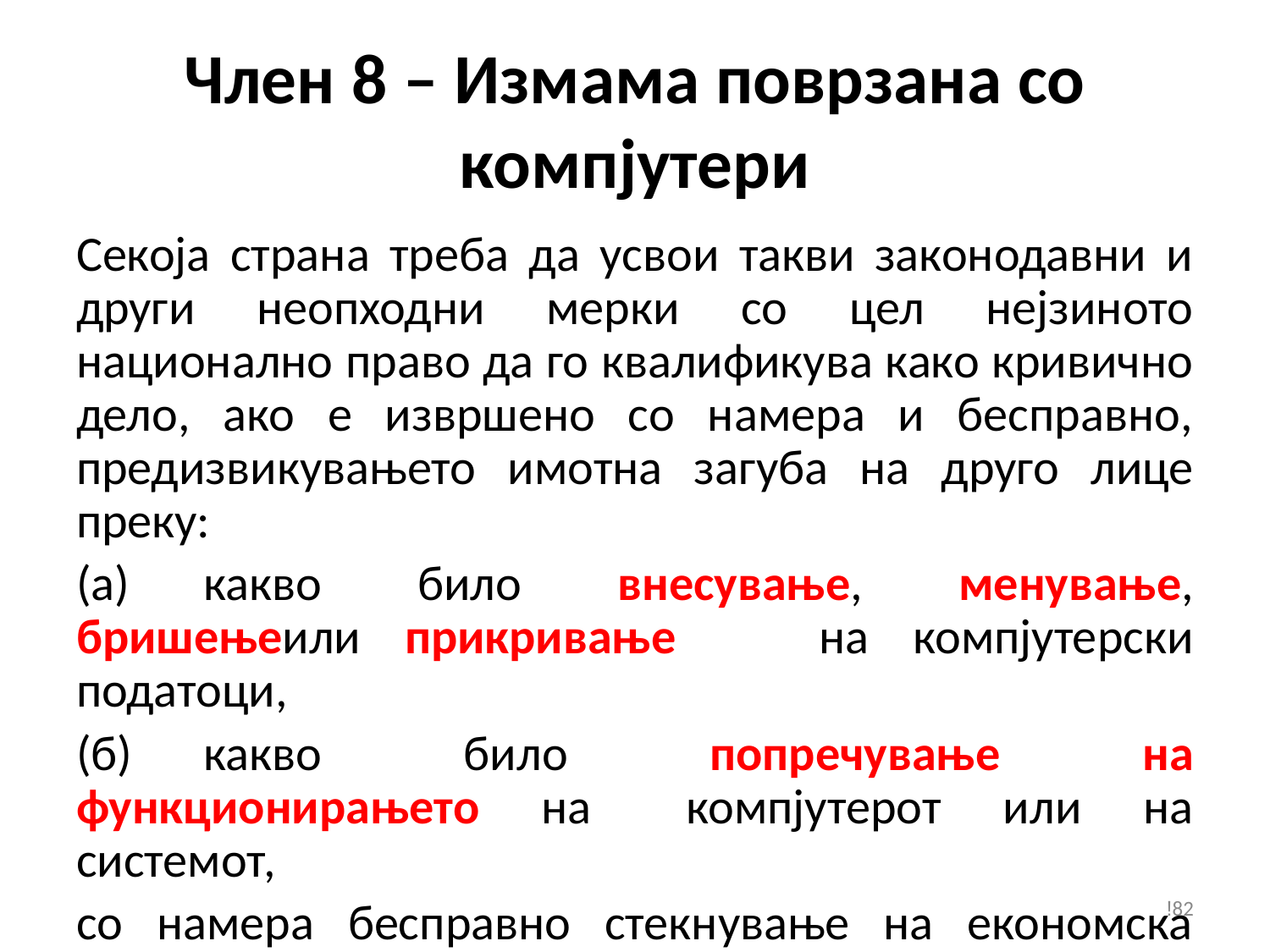

# Член 8 – Измама поврзана со компјутери
Секоја страна треба да усвои такви законодавни и други неопходни мерки со цел нејзиното национално право да го квалификува како кривично дело, ако е извршено со намера и бесправно, предизвикувањето имотна загуба на друго лице преку:
(a)	какво било внесување, менување, бришењеили прикривање 	 на компјутерски податоци,
(б)	какво било попречување на функционирањето на 	компјутерот или на системот,
со намера бесправно стекнување на економска корист за себе или за некој друг
!82